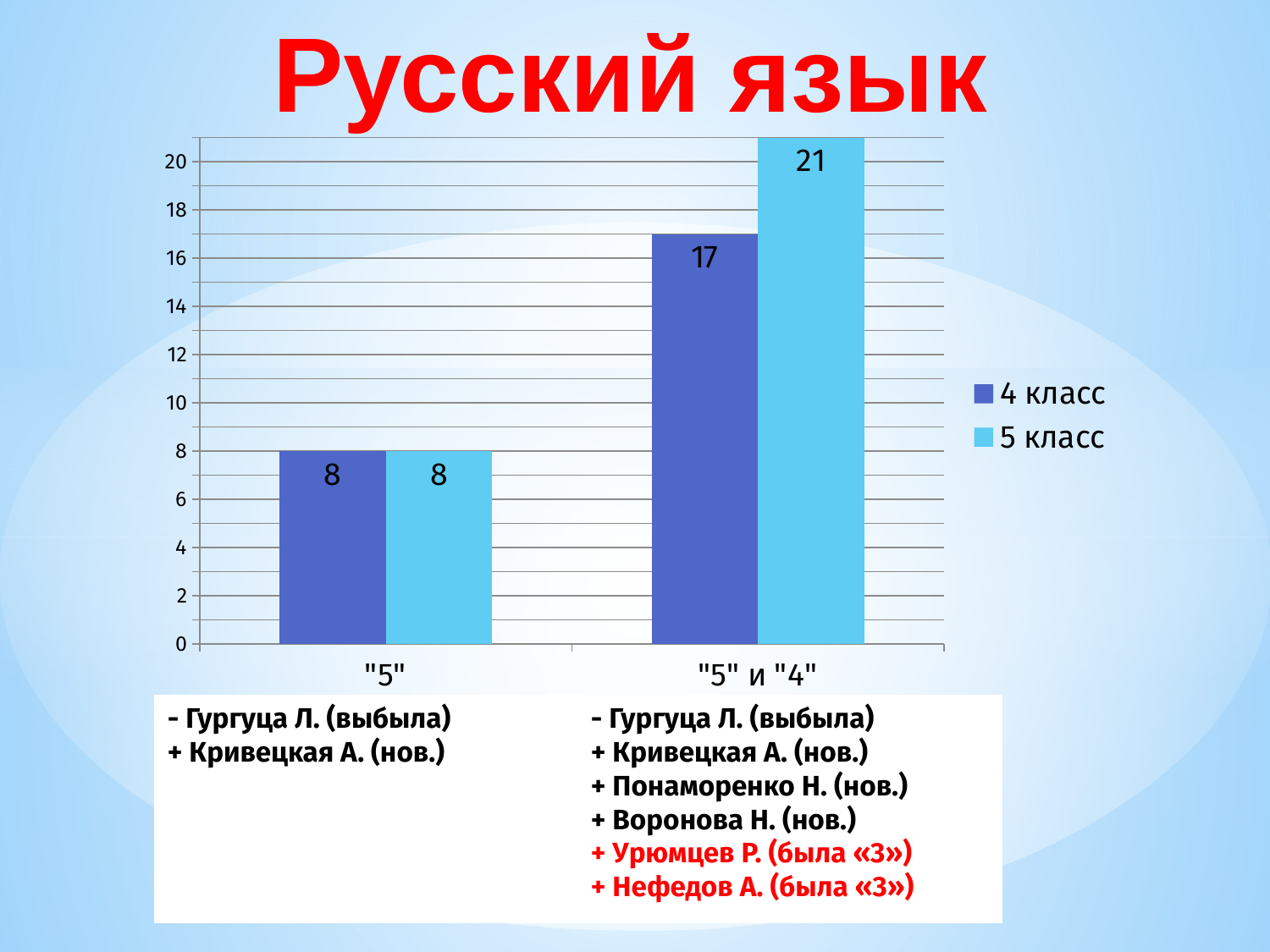

Русский язык

### Chart

| Category | 4 класс  | 5 класс |
|---|---|---|
| "5" | 8.0 | 8.0 |
| "5" и "4" | 17.0 | 21.0 |
| - Гургуца Л. (выбыла) + Кривецкая А. (нов.) | - Гургуца Л. (выбыла) + Кривецкая А. (нов.) + Понаморенко Н. (нов.) + Воронова Н. (нов.) + Урюмцев Р. (была «3») + Нефедов А. (была «3») |
| --- | --- |
3